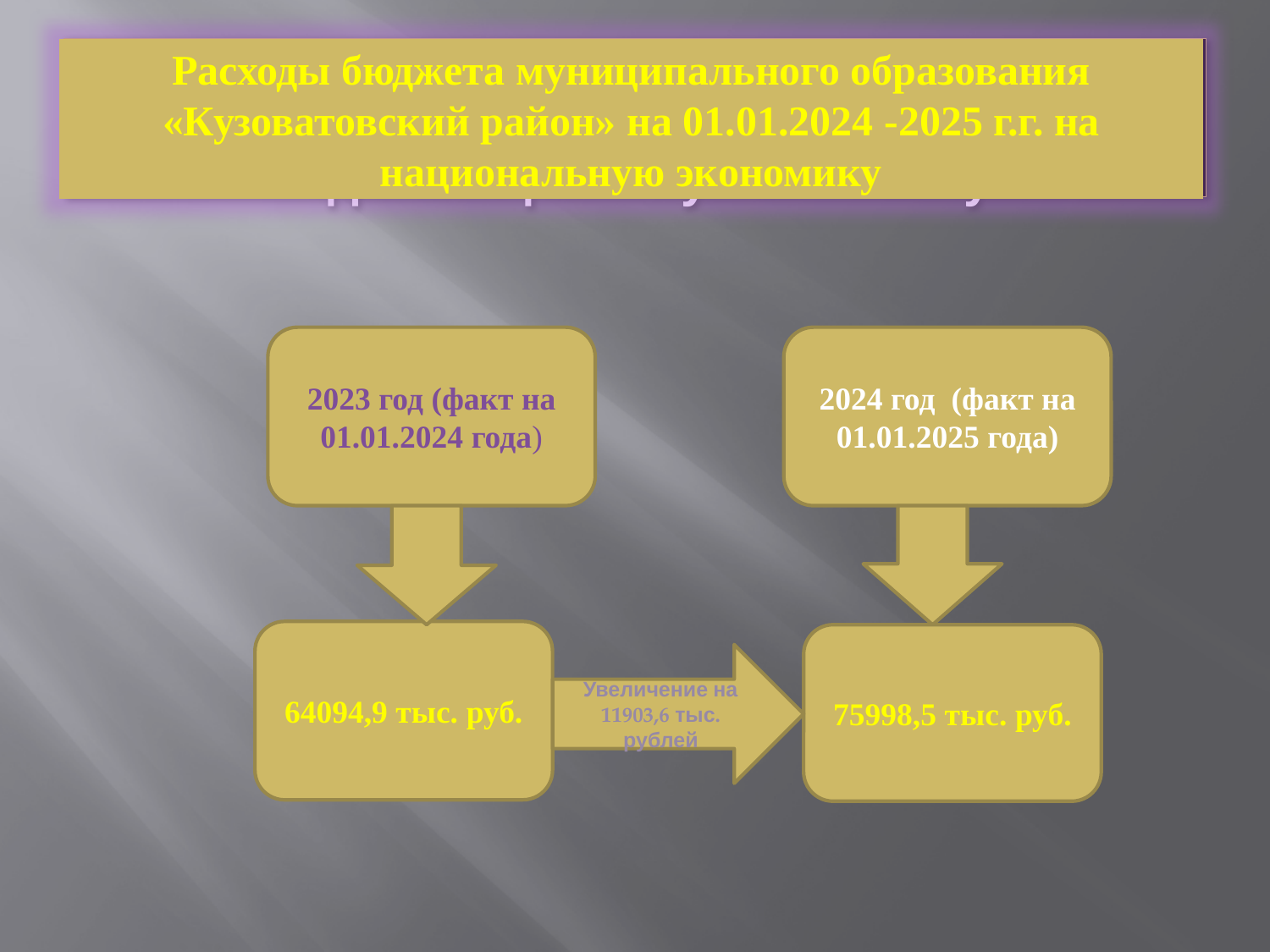

# Расходы бюджета муниципального образования «Кузоватовский район» на 2014 год на социальную политику
Расходы бюджета муниципального образования «Кузоватовский район» на 01.01.2024 -2025 г.г. на национальную экономику
2023 год (факт на 01.01.2024 года)
2024 год  (факт на 01.01.2025 года)

64094,9 тыс. руб.
75998,5 тыс. руб.
Увеличение на 11903,6 тыс. рублей